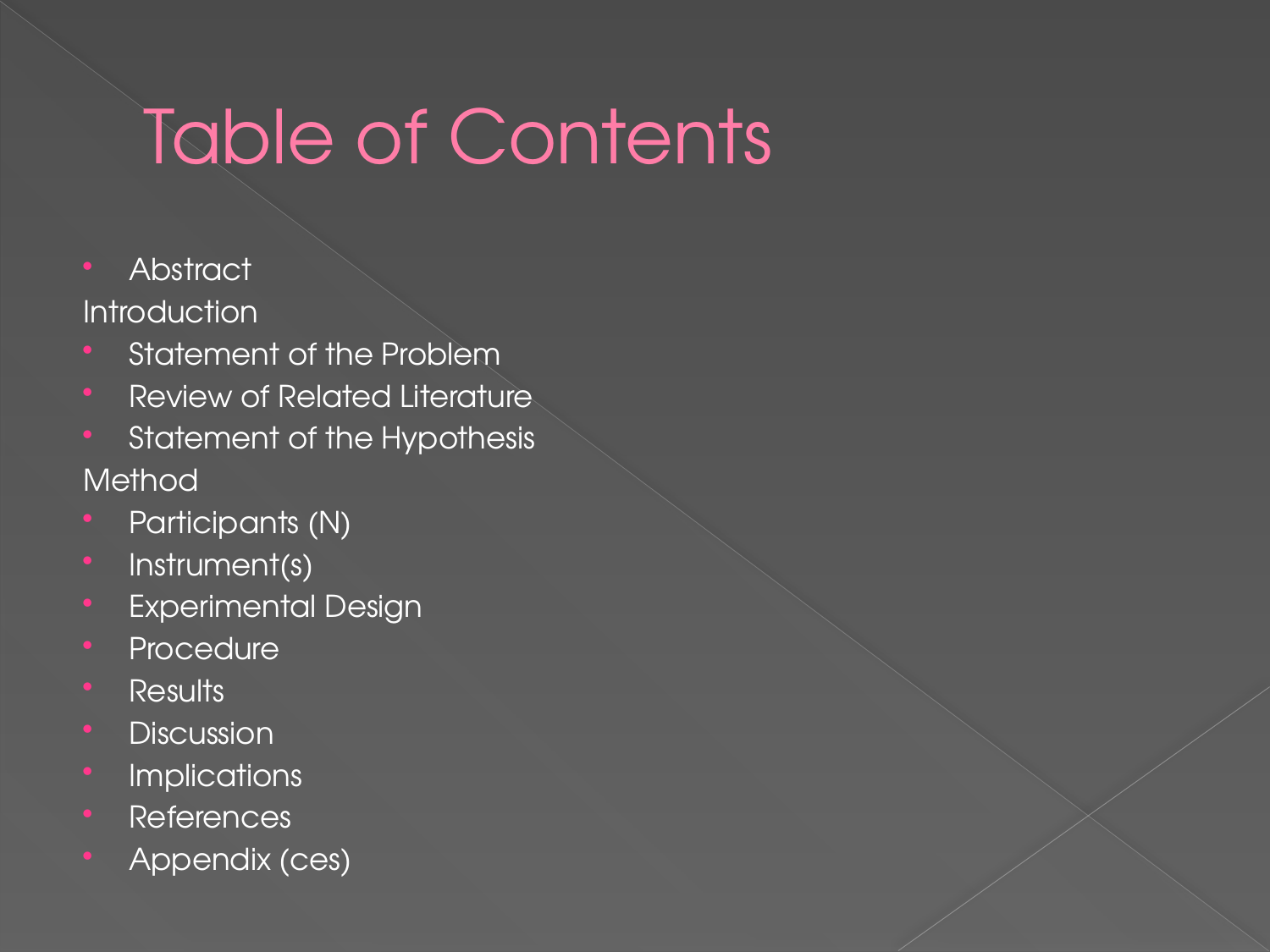

# Table of Contents

Abstract
Introduction
Statement of the Problem
Review of Related Literature
Statement of the Hypothesis
Method
Participants (N)
Instrument(s)
Experimental Design
Procedure
Results
Discussion
Implications
References
Appendix (ces)